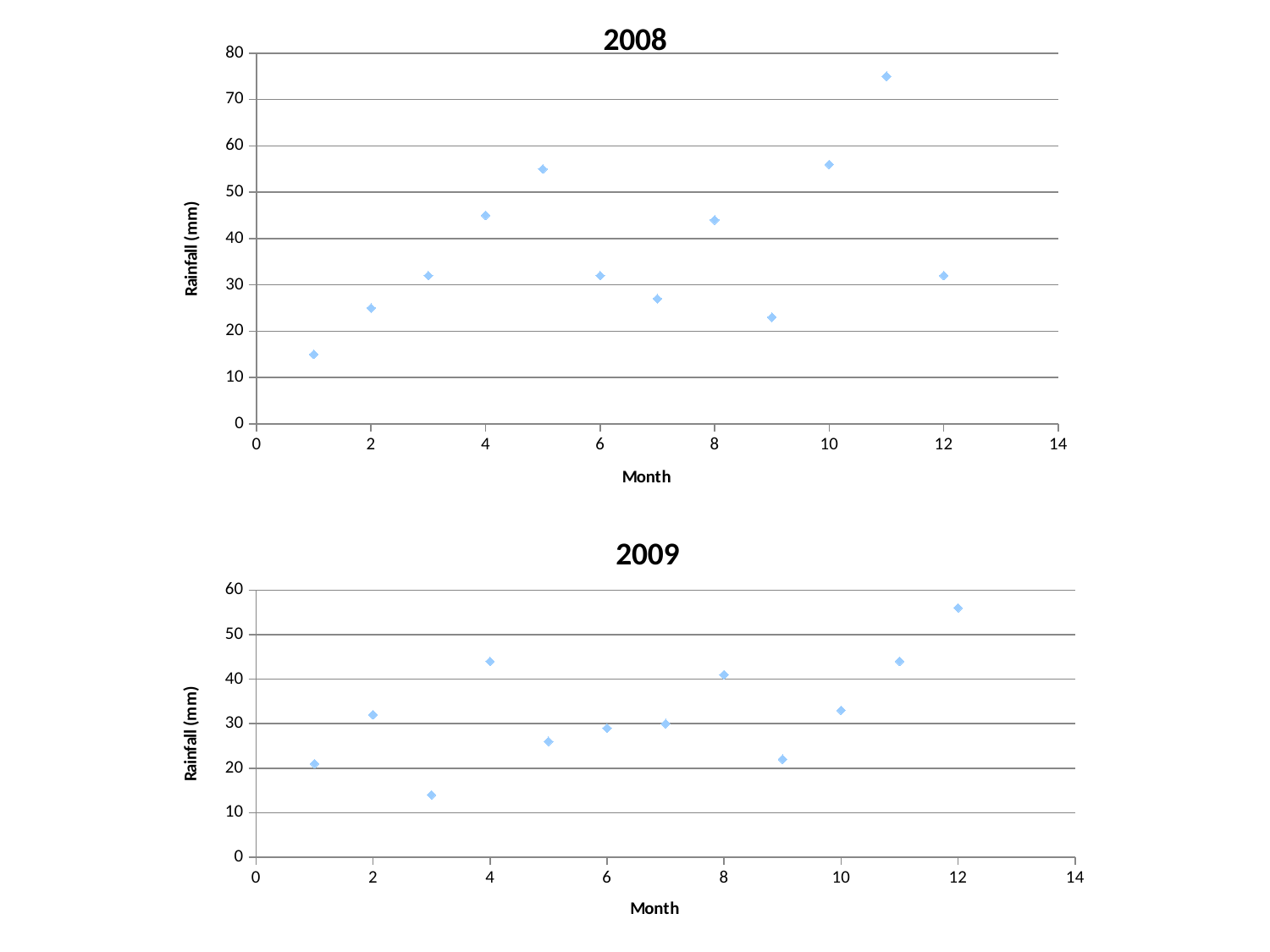

### Chart:

| Category |  |
|---|---|

### Chart: 2009

| Category |  |
|---|---|